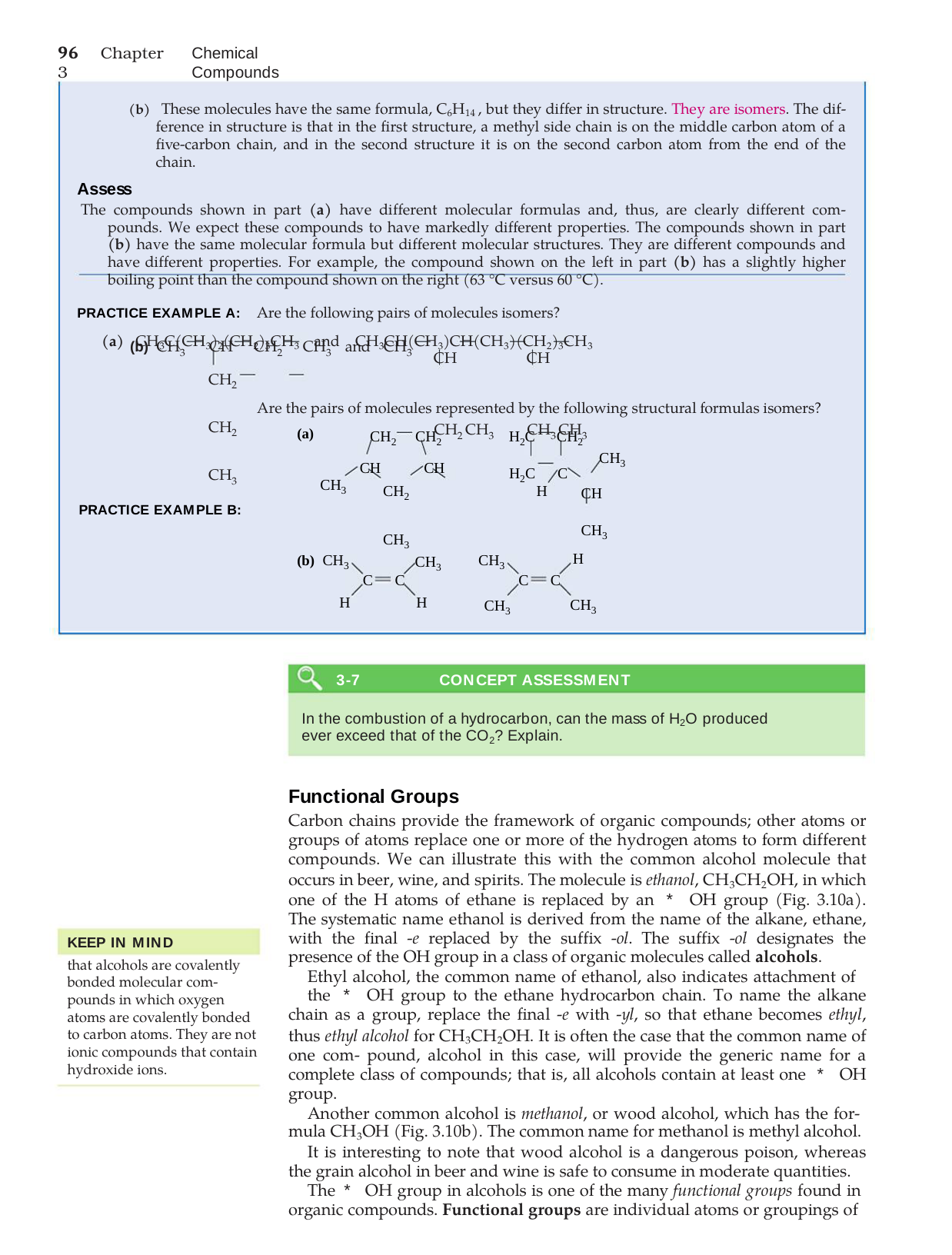

96	Chapter 3
Chemical Compounds
(b)   These molecules have the same formula, C6H14 , but they differ in structure. They are isomers. The dif- ference in structure is that in the first structure, a methyl side chain is on the middle carbon atom of a five-carbon chain, and in the second structure it is on the second carbon atom from the end of the chain.
Assess
The compounds shown in part (a) have different molecular formulas and, thus, are clearly different com- pounds. We expect these compounds to have markedly different properties. The compounds shown in part (b) have the same molecular formula but different molecular structures. They are different compounds and have different properties. For example, the compound shown on the left in part (b) has a slightly higher boiling point than the compound shown on the right (63 °C versus 60 °C).

PRACTICE EXAMPLE A:    Are the following pairs of molecules isomers?
(a)   CH3C(CH3)2(CH2)3CH3     and    CH3CH(CH3)CH(CH3)(CH2)3CH3
(b)  CH3	CH	CH2	CH3     and   CH3
CH	CH2 CH3
CH	CH3 CH3
CH2	CH2	CH3
PRACTICE EXAMPLE B:
Are the pairs of molecules represented by the following structural formulas isomers?
CH2	CH2
CH	CH
CH2	CH3
H2C	CH2
H2C	C
(a)
CH3
CH CH3
CH3
H
(b)  CH3
CH3
CH3
H
C	C
C	C
CH3
H
H
CH3
3-7	CONCEPT ASSESSMENT

In the combustion of a hydrocarbon, can the mass of H2O produced ever exceed that of the CO2? Explain.
Functional Groups
Carbon chains provide the framework of organic compounds; other atoms or groups of atoms replace one or more of the hydrogen atoms to form different compounds. We can illustrate this with the common alcohol molecule that occurs in beer, wine, and spirits. The molecule is ethanol, CH3CH2OH, in which one of the H atoms of ethane is replaced by an  * OH group (Fig. 3.10a). The systematic name ethanol is derived from the name of the alkane, ethane, with the final -e replaced by the suffix -ol. The suffix -ol designates the presence of the OH group in a class of organic molecules called alcohols.
Ethyl alcohol, the common name of ethanol, also indicates attachment of
the  * OH group to the ethane hydrocarbon chain. To name the alkane chain as a group, replace the final -e with -yl, so that ethane becomes ethyl, thus ethyl alcohol for CH3CH2OH. It is often the case that the common name of one com- pound, alcohol in this case, will provide the generic name for a complete class of compounds; that is, all alcohols contain at least one  * OH group.
Another common alcohol is methanol, or wood alcohol, which has the for- mula CH3OH (Fig. 3.10b). The common name for methanol is methyl alcohol.
It is interesting to note that wood alcohol is a dangerous poison, whereas the grain alcohol in beer and wine is safe to consume in moderate quantities.
The  * OH group in alcohols is one of the many functional groups found in organic compounds. Functional groups are individual atoms or groupings of
KEEP IN MIND
that alcohols are covalently bonded molecular com- pounds in which oxygen atoms are covalently bonded to carbon atoms. They are not ionic compounds that contain hydroxide ions.